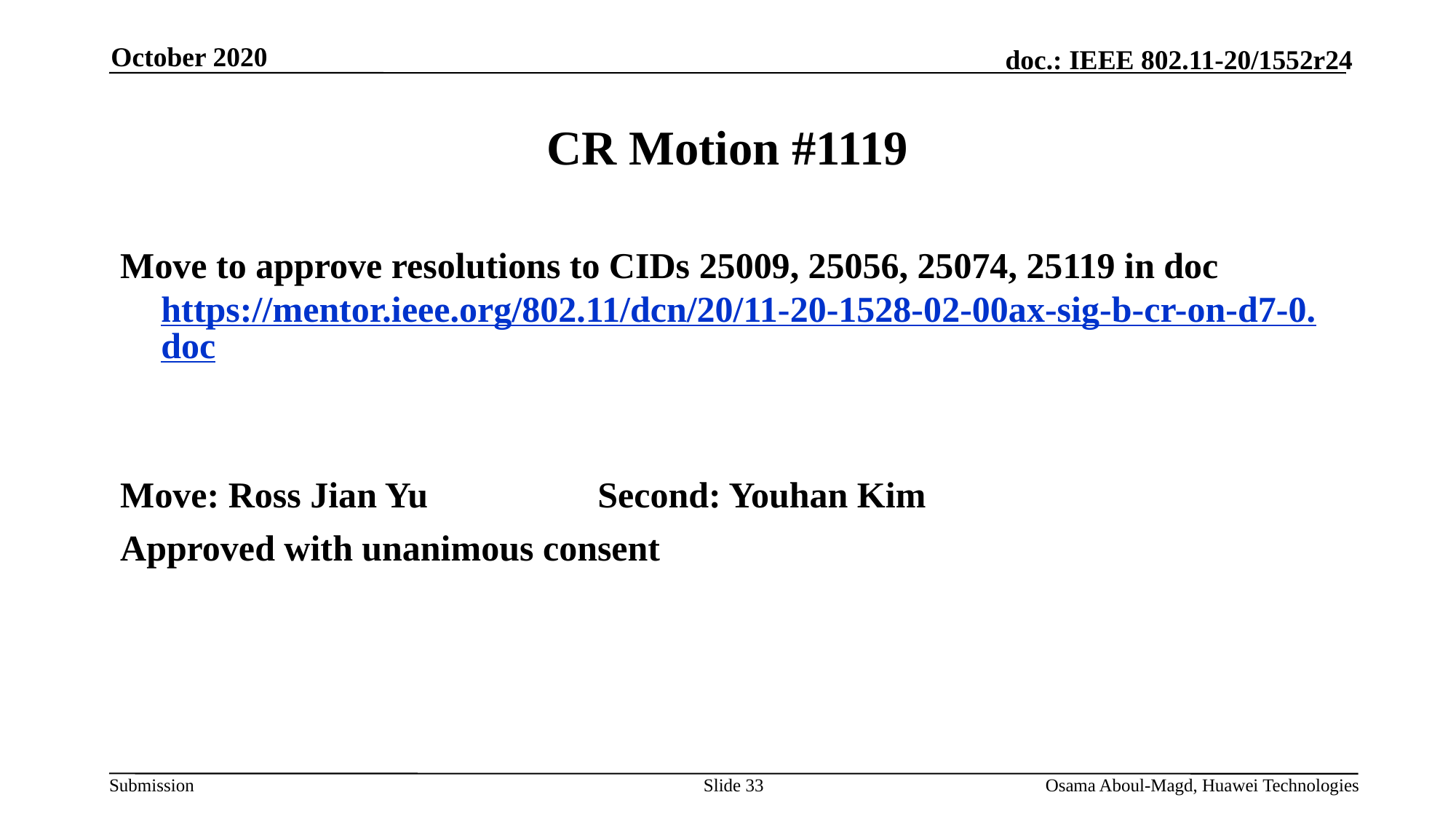

October 2020
# CR Motion #1119
Move to approve resolutions to CIDs 25009, 25056, 25074, 25119 in doc https://mentor.ieee.org/802.11/dcn/20/11-20-1528-02-00ax-sig-b-cr-on-d7-0.doc

Move: Ross Jian Yu		Second: Youhan Kim
Approved with unanimous consent
Slide 33
Osama Aboul-Magd, Huawei Technologies